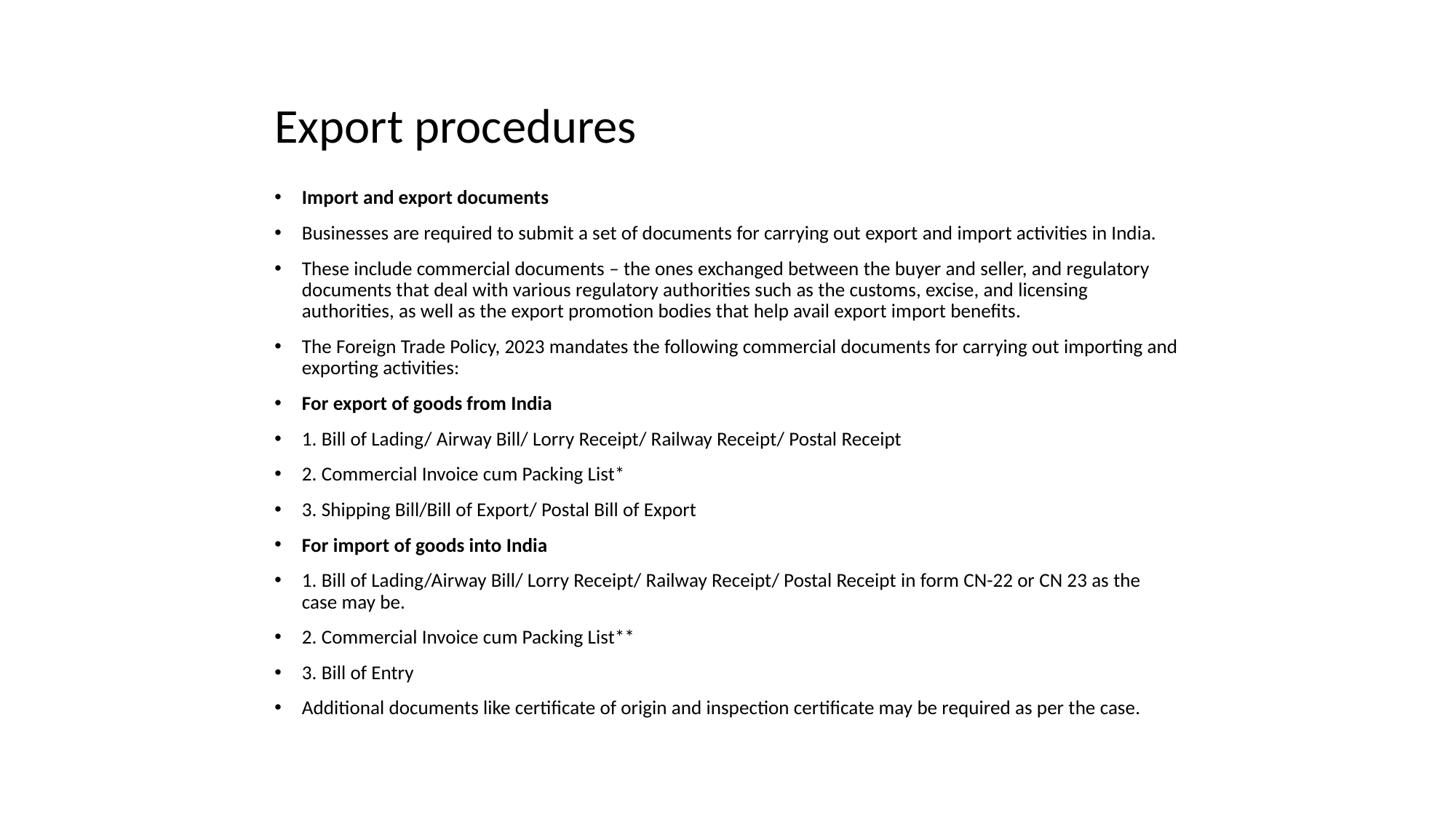

# Export procedures
Import and export documents
Businesses are required to submit a set of documents for carrying out export and import activities in India.
These include commercial documents – the ones exchanged between the buyer and seller, and regulatory documents that deal with various regulatory authorities such as the customs, excise, and licensing authorities, as well as the export promotion bodies that help avail export import benefits.
The Foreign Trade Policy, 2023 mandates the following commercial documents for carrying out importing and exporting activities:
For export of goods from India
1. Bill of Lading/ Airway Bill/ Lorry Receipt/ Railway Receipt/ Postal Receipt
2. Commercial Invoice cum Packing List*
3. Shipping Bill/Bill of Export/ Postal Bill of Export
For import of goods into India
1. Bill of Lading/Airway Bill/ Lorry Receipt/ Railway Receipt/ Postal Receipt in form CN-22 or CN 23 as the case may be.
2. Commercial Invoice cum Packing List**
3. Bill of Entry
Additional documents like certificate of origin and inspection certificate may be required as per the case.